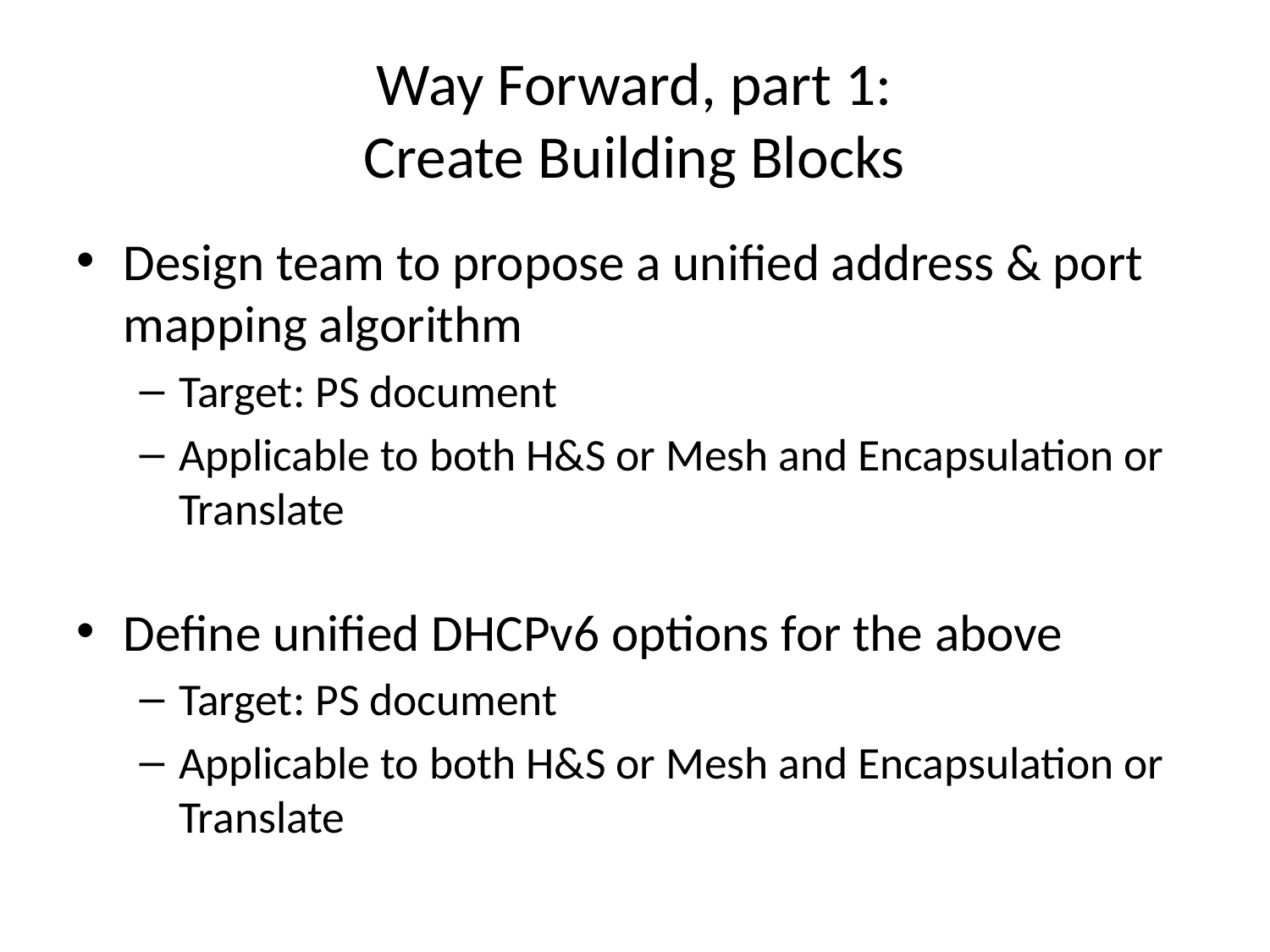

# Way Forward, part 1: Create Building Blocks
Design team to propose a unified address & port mapping algorithm
Target: PS document
Applicable to both H&S or Mesh and Encapsulation or Translate
Define unified DHCPv6 options for the above
Target: PS document
Applicable to both H&S or Mesh and Encapsulation or Translate